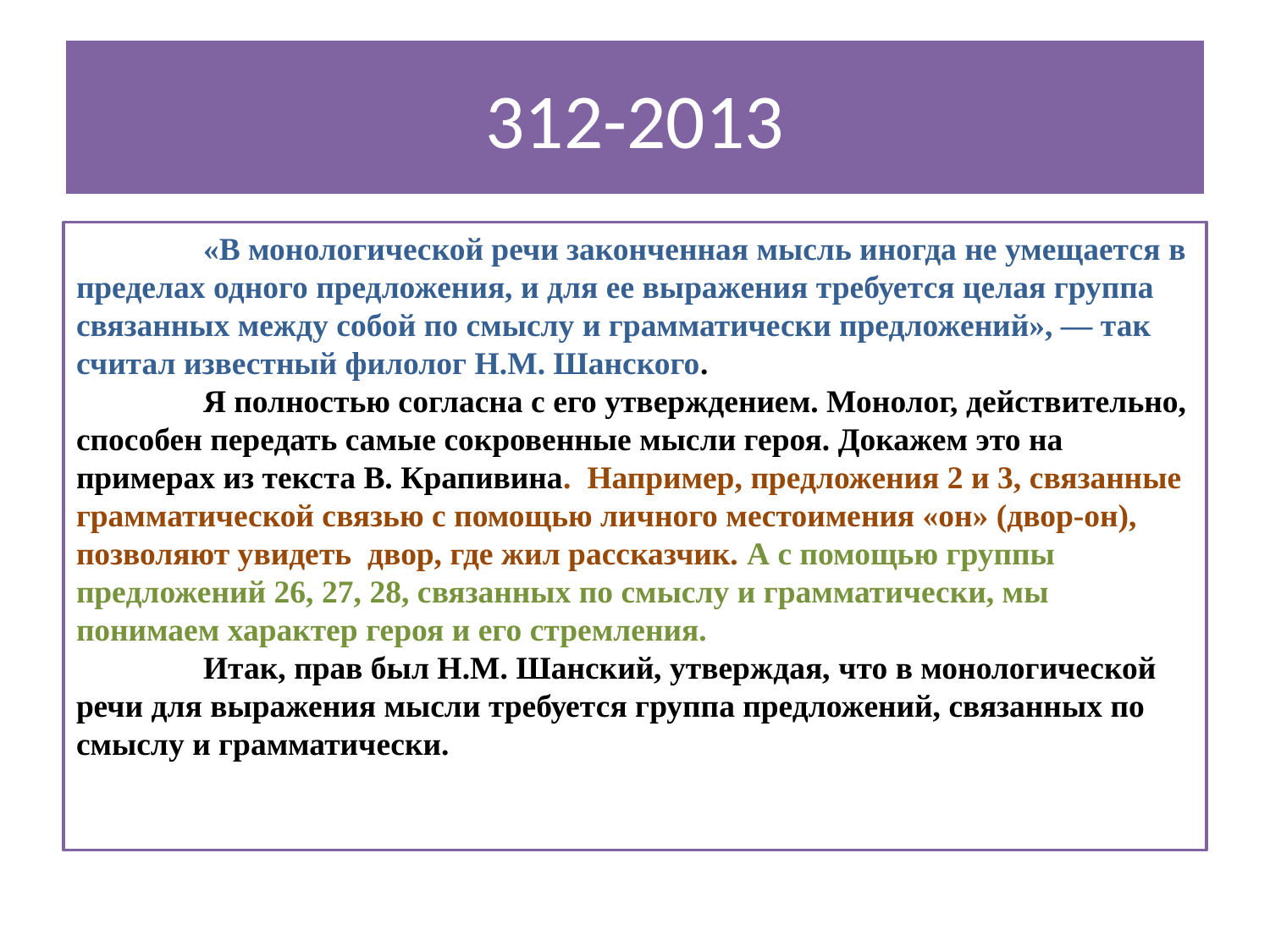

# 312-2013
	«В монологической речи законченная мысль иногда не умещается в пределах одного предложения, и для ее выражения требуется целая группа связанных между собой по смыслу и грамматически предложений», — так считал известный филолог Н.М. Шанского.
	Я полностью согласна с его утверждением. Монолог, действительно, способен передать самые сокровенные мысли героя. Докажем это на примерах из текста В. Крапивина.  Например, предложения 2 и 3, связанные  грамматической связью с помощью личного местоимения «он» (двор-он), позволяют увидеть  двор, где жил рассказчик. А с помощью группы предложений 26, 27, 28, связанных по смыслу и грамматически, мы понимаем характер героя и его стремления.
	Итак, прав был Н.М. Шанский, утверждая, что в монологической речи для выражения мысли требуется группа предложений, связанных по смыслу и грамматически.